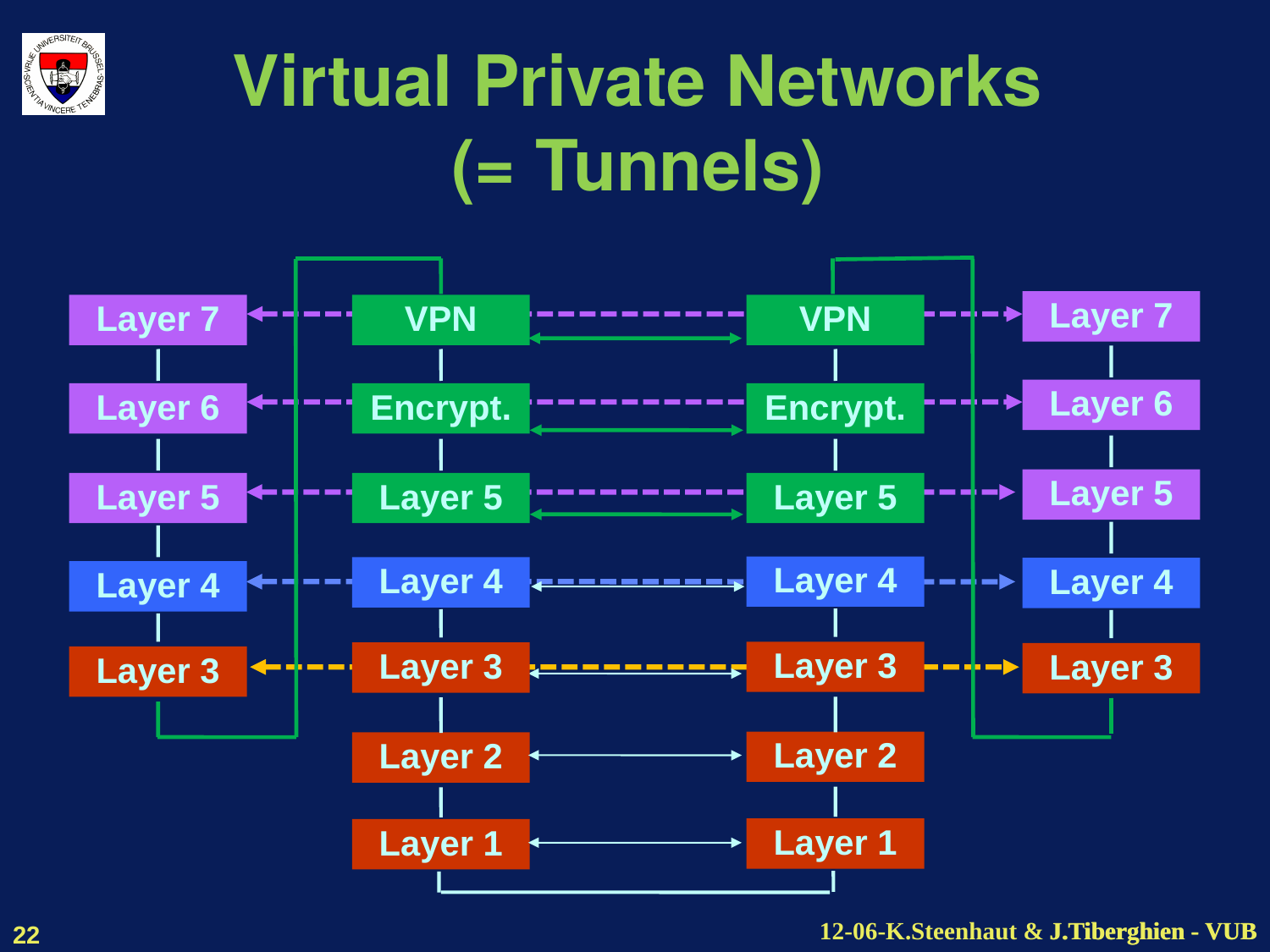

# Virtual Private Networks (= Tunnels)

Layer 7
Layer 7

Layer 6

Layer 5
VPN

Encrypt.

Layer 5
VPN

Encrypt.

Layer 5

Layer 6

Layer 5

Layer 4

Layer 3

Layer 2

Layer 1

Layer 4

Layer 3

Layer 2

Layer 1

Layer 4
Layer 4

Layer 3
Layer 3

22